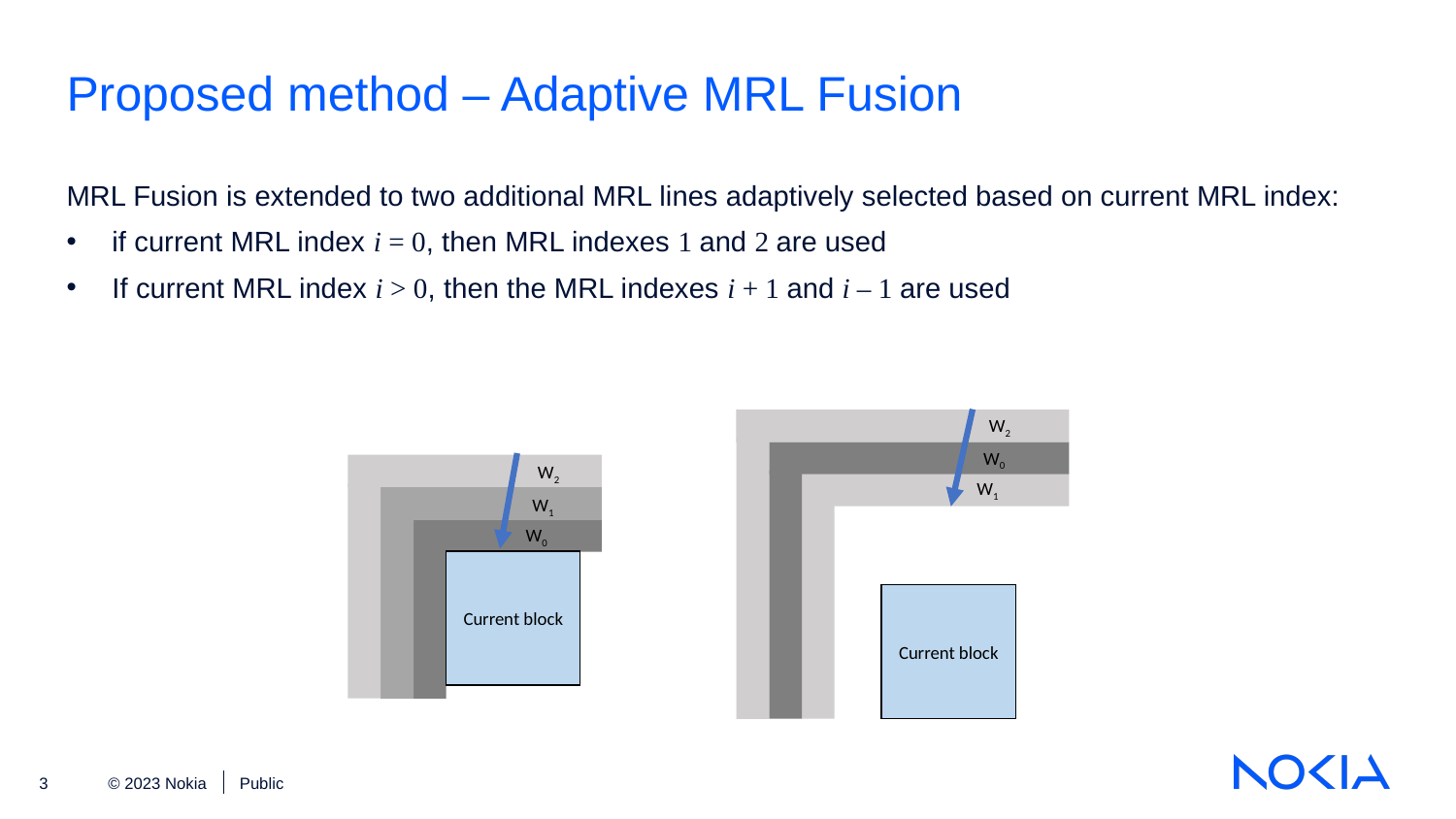

Proposed method – Adaptive MRL Fusion

MRL Fusion is extended to two additional MRL lines adaptively selected based on current MRL index:
if current MRL index i = 0, then MRL indexes 1 and 2 are used
If current MRL index i > 0, then the MRL indexes i + 1 and i – 1 are used
W2

W0

W2

W1

W1

W0

Current block

Current block

Public